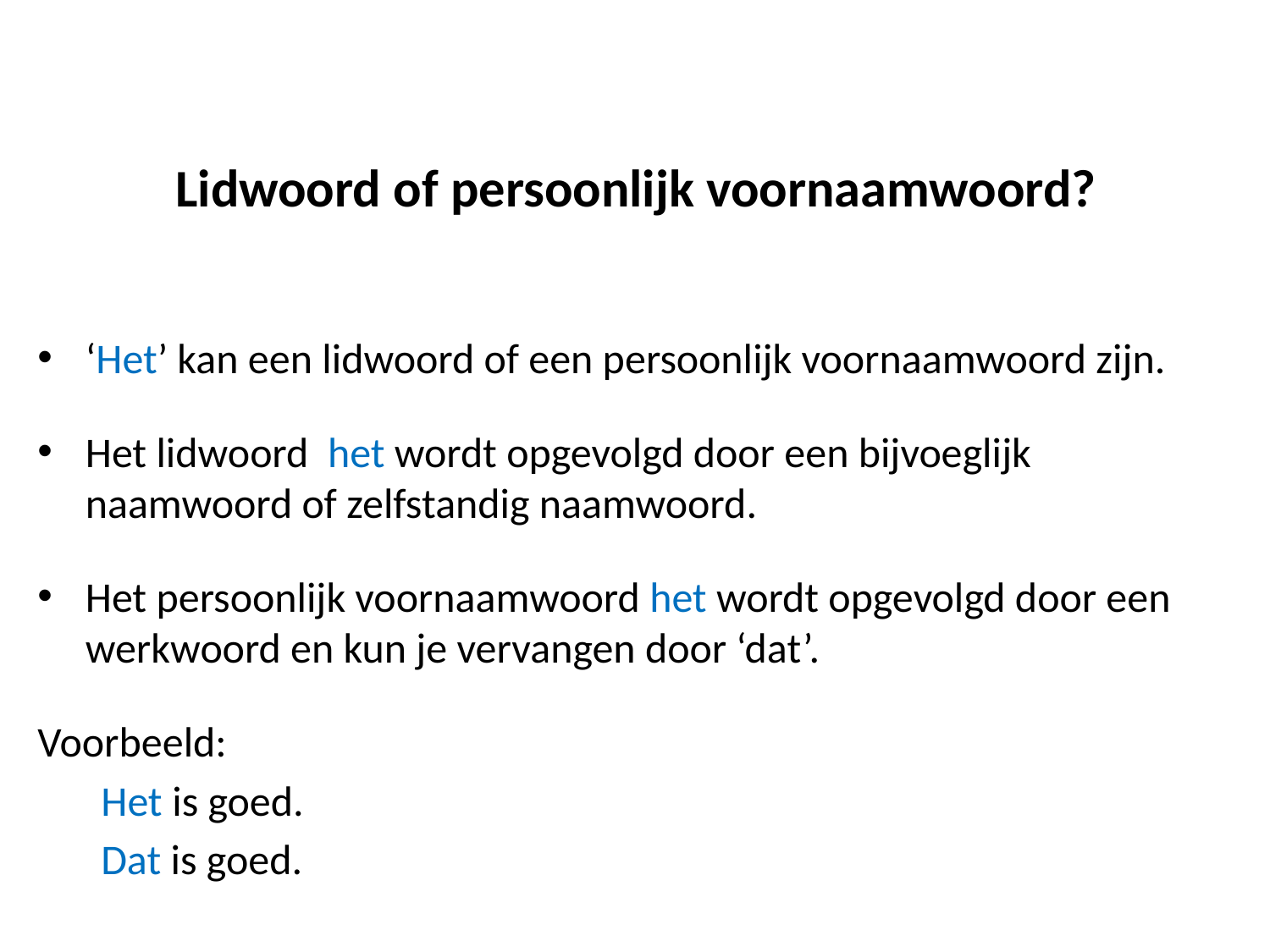

# Lidwoord of persoonlijk voornaamwoord?

‘Het’ kan een lidwoord of een persoonlijk voornaamwoord zijn.

Het lidwoord  het wordt opgevolgd door een bijvoeglijk naamwoord of zelfstandig naamwoord.

Het persoonlijk voornaamwoord het wordt opgevolgd door een werkwoord en kun je vervangen door ‘dat’.

Voorbeeld:
Het is goed.
Dat is goed.